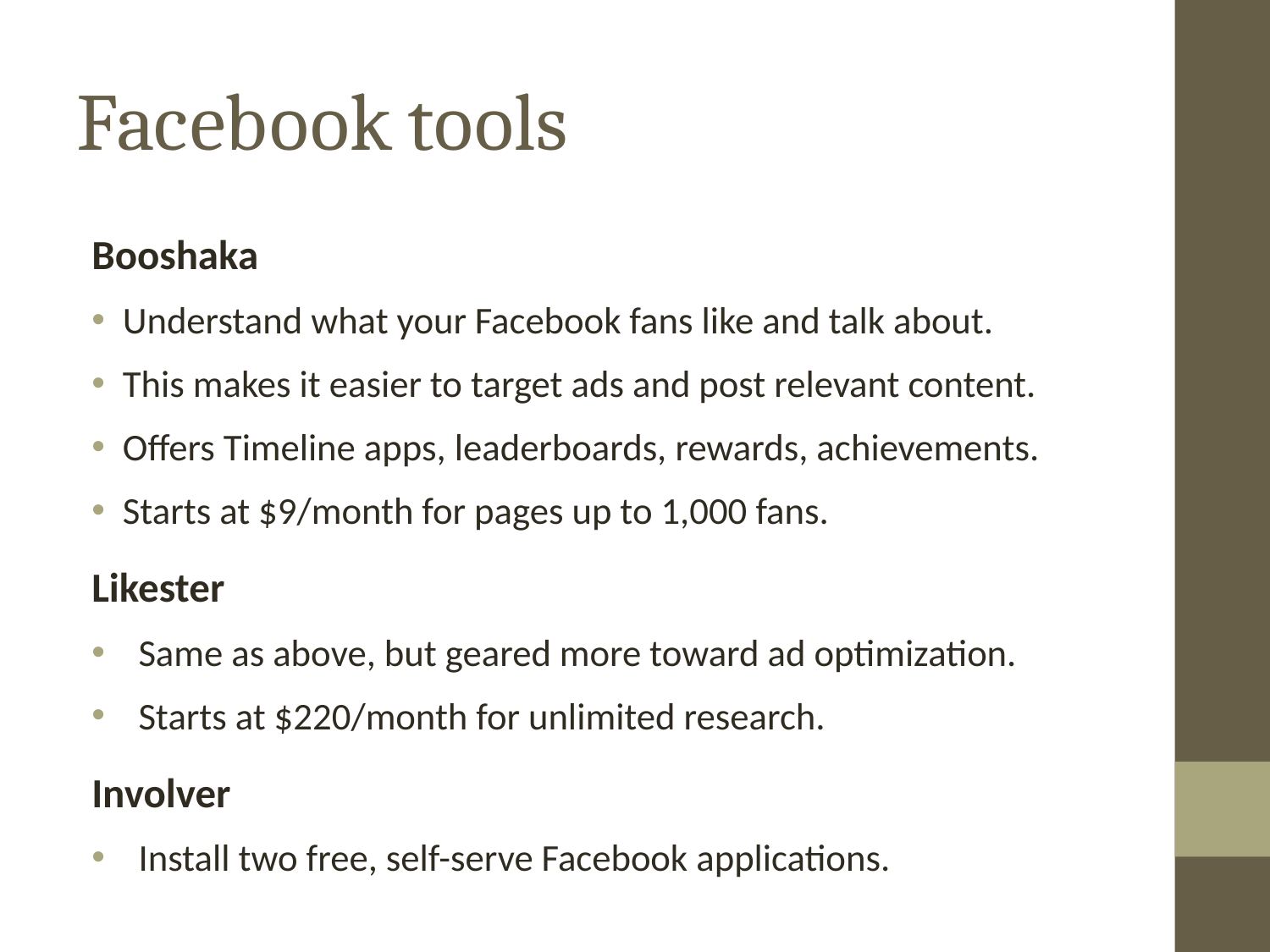

# Facebook tools
Booshaka
Understand what your Facebook fans like and talk about.
This makes it easier to target ads and post relevant content.
Offers Timeline apps, leaderboards, rewards, achievements.
Starts at $9/month for pages up to 1,000 fans.
Likester
Same as above, but geared more toward ad optimization.
Starts at $220/month for unlimited research.
Involver
Install two free, self-serve Facebook applications.